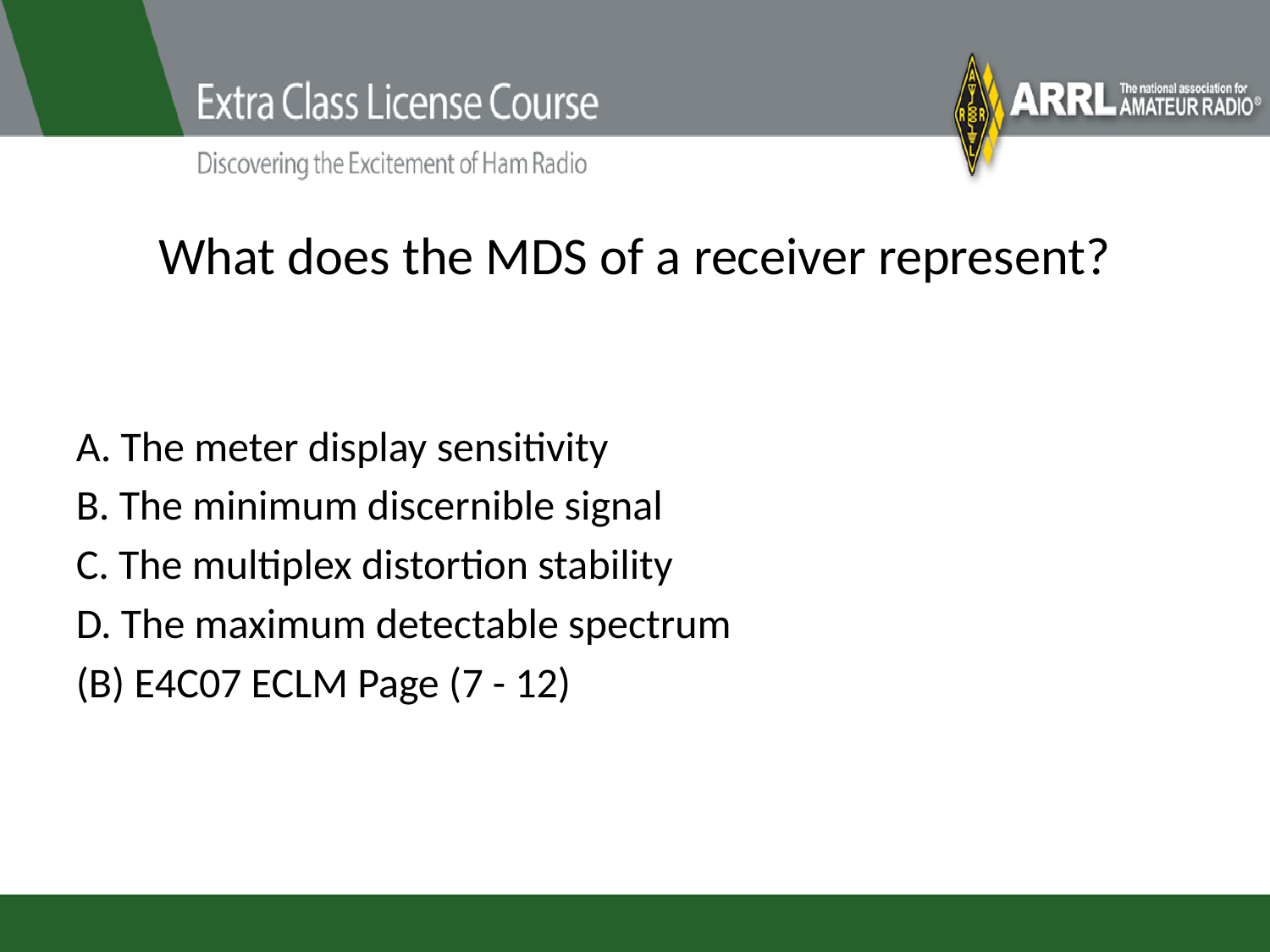

# What does the MDS of a receiver represent?
A. The meter display sensitivity
B. The minimum discernible signal
C. The multiplex distortion stability
D. The maximum detectable spectrum
(B) E4C07 ECLM Page (7 - 12)